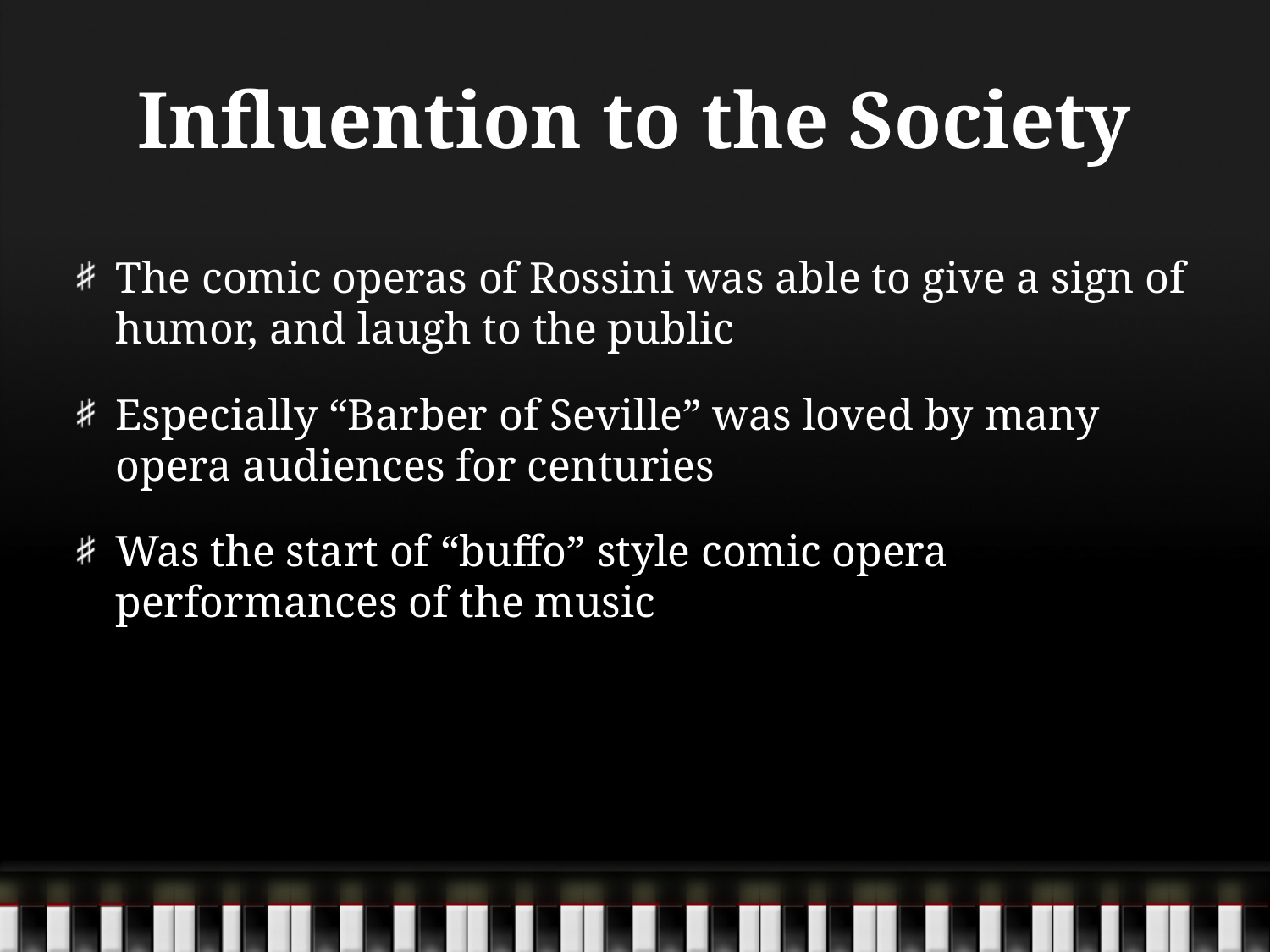

# Influention to the Society
The comic operas of Rossini was able to give a sign of humor, and laugh to the public
Especially “Barber of Seville” was loved by many opera audiences for centuries
Was the start of “buffo” style comic opera performances of the music